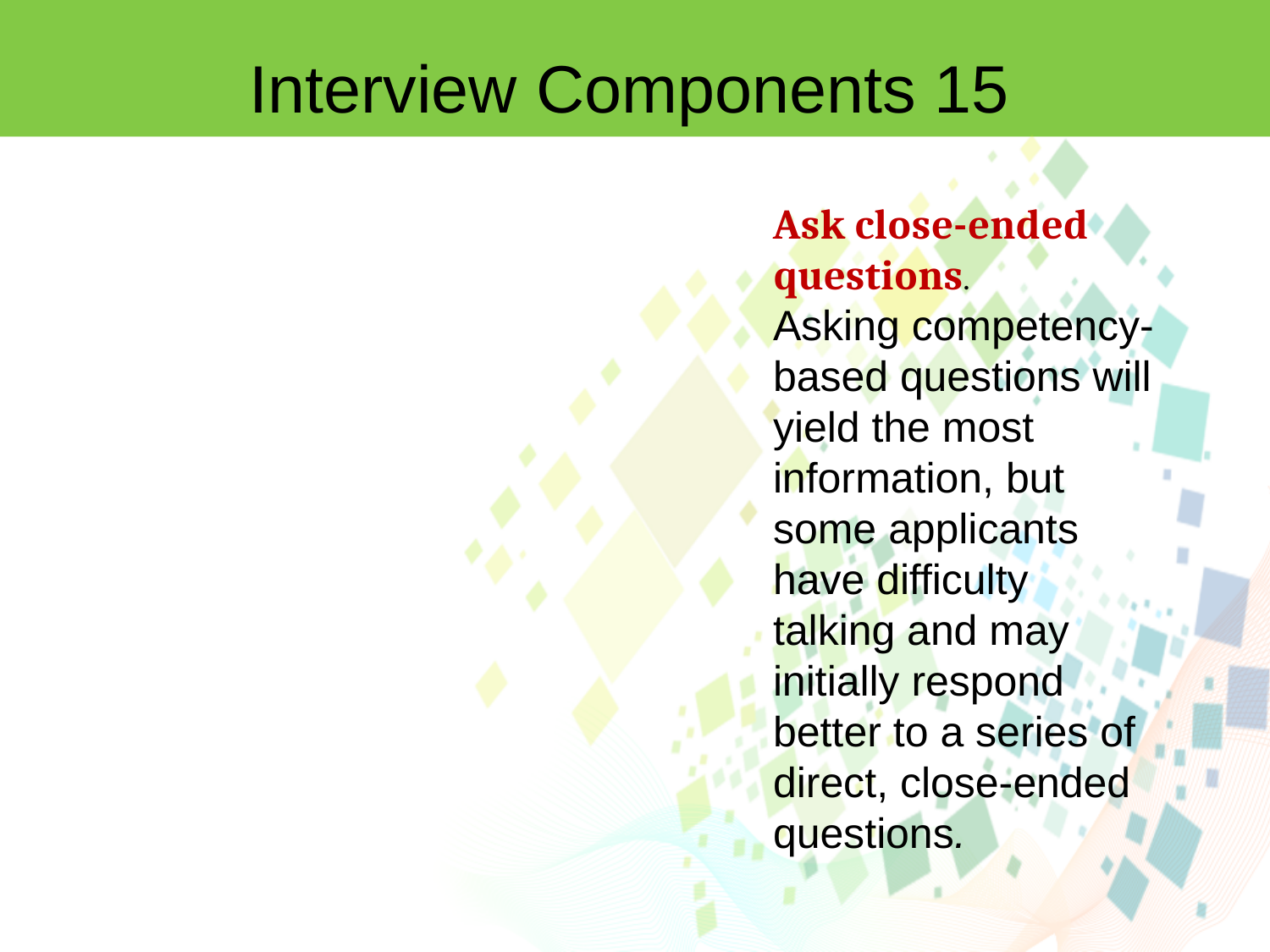

Interview Components 15
Ask close-ended questions.
Asking competency-based questions will yield the most
information, but some applicants have difficulty talking and may initially respond
better to a series of direct, close-ended questions.